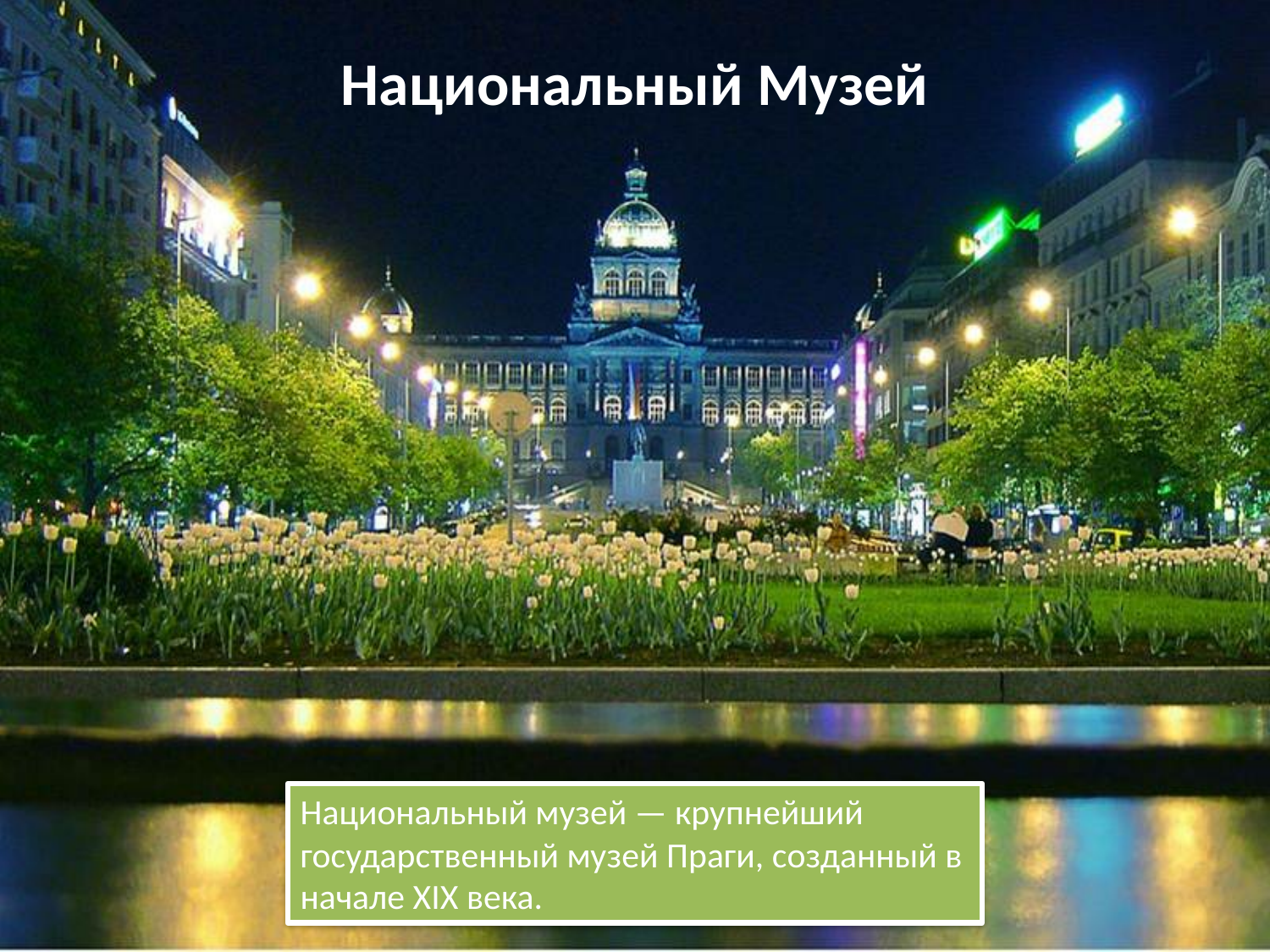

# Национальный Музей
Национальный музей — крупнейший государственный музей Праги, созданный в начале XIX века.